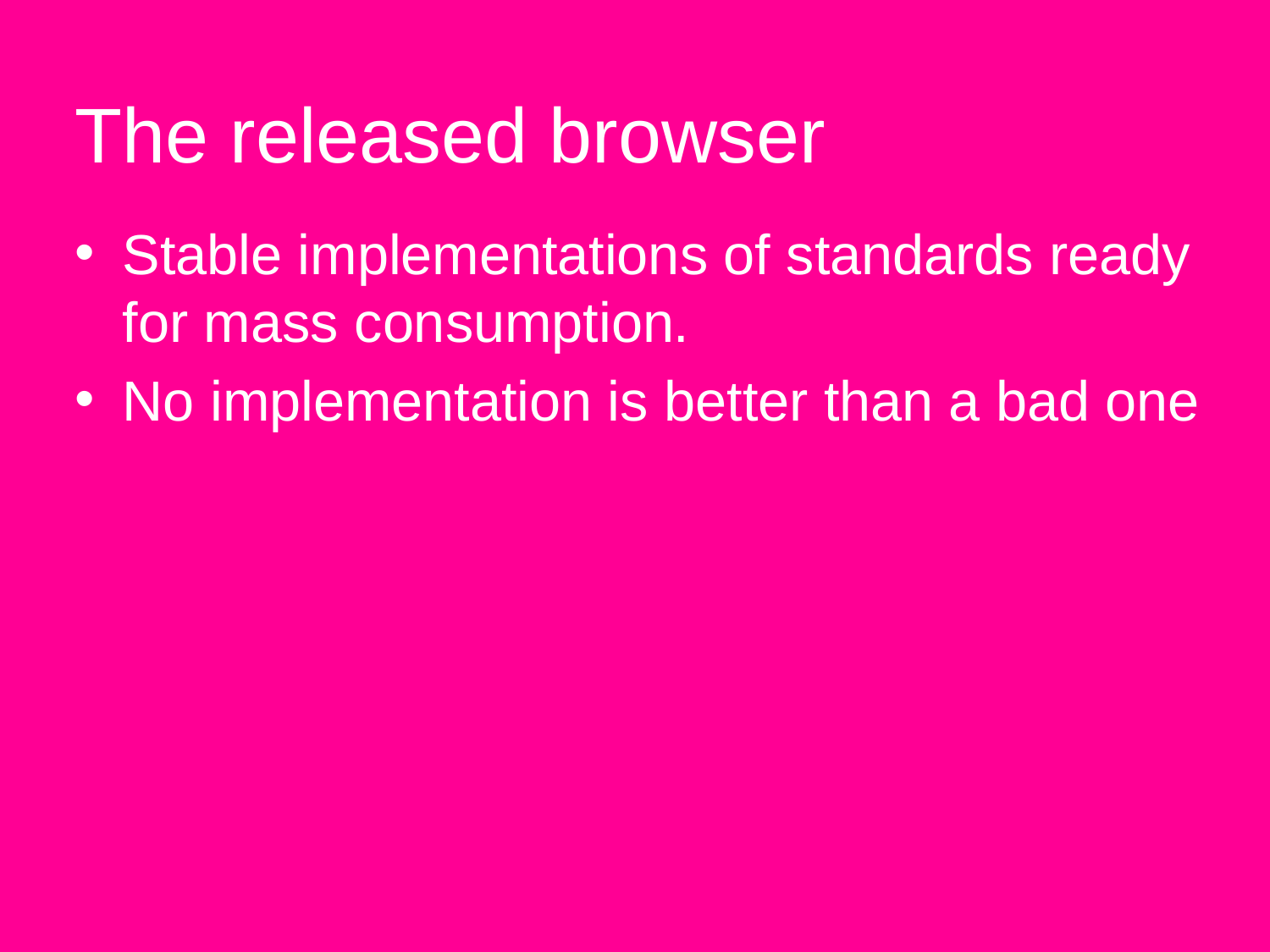

# The released browser
Stable implementations of standards ready for mass consumption.
No implementation is better than a bad one